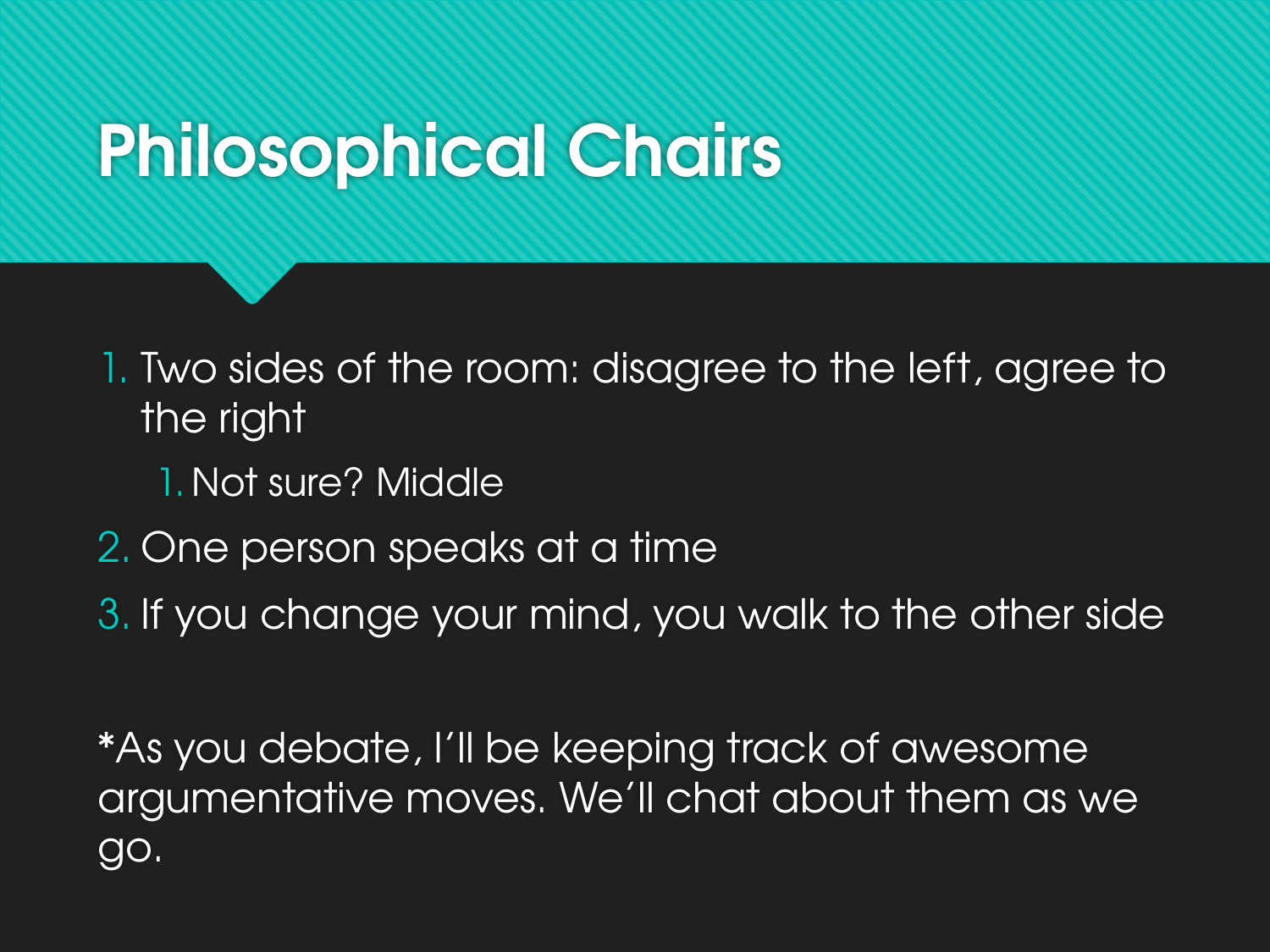

# Philosophical Chairs
Two sides of the room: disagree to the left, agree to the right
Not sure? Middle
One person speaks at a time
If you change your mind, you walk to the other side

*As you debate, I’ll be keeping track of awesome argumentative moves. We’ll chat about them as we go.